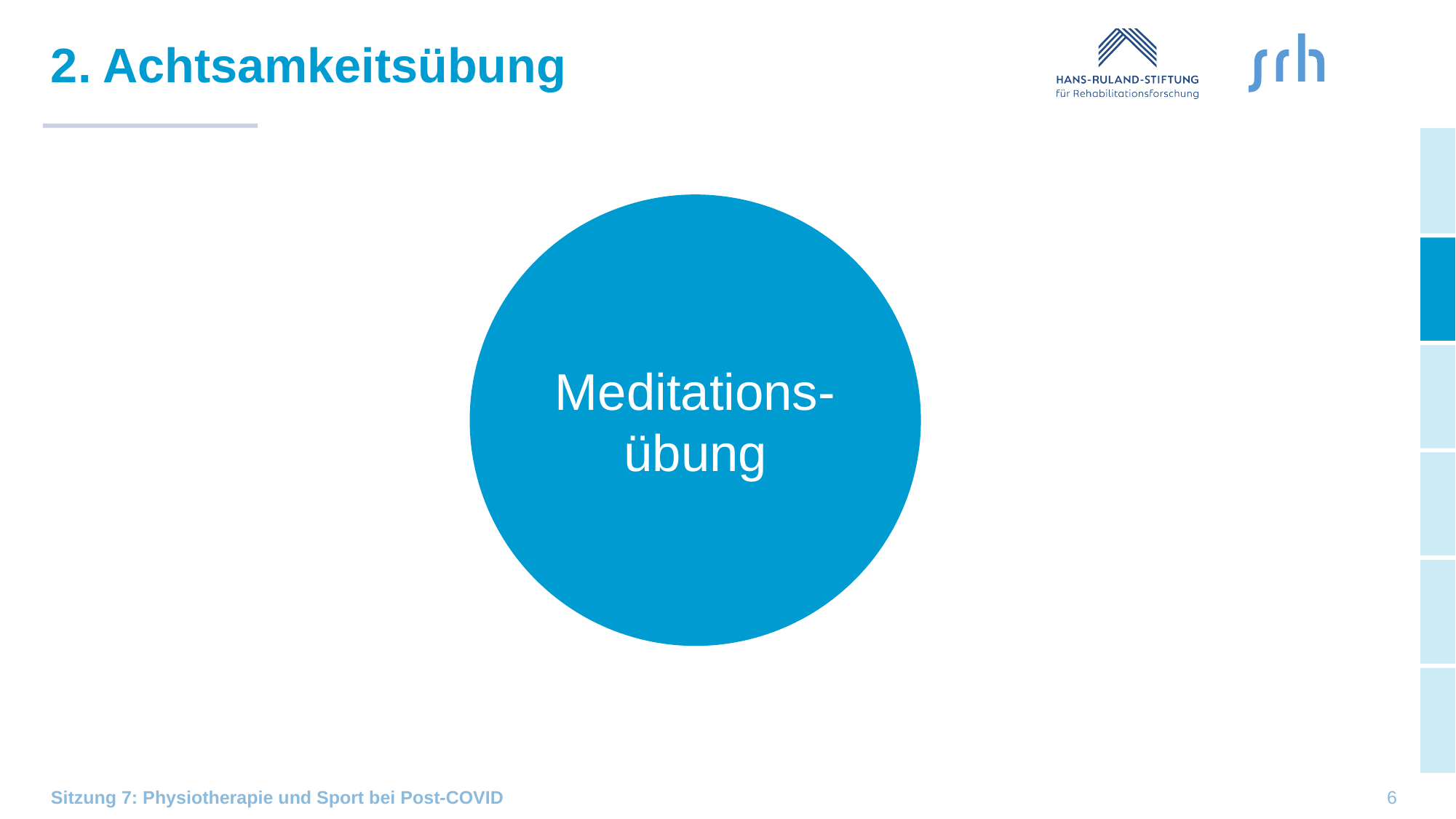

# 2. Achtsamkeitsübung
Meditations- übung
6
Sitzung 7: Physiotherapie und Sport bei Post-COVID